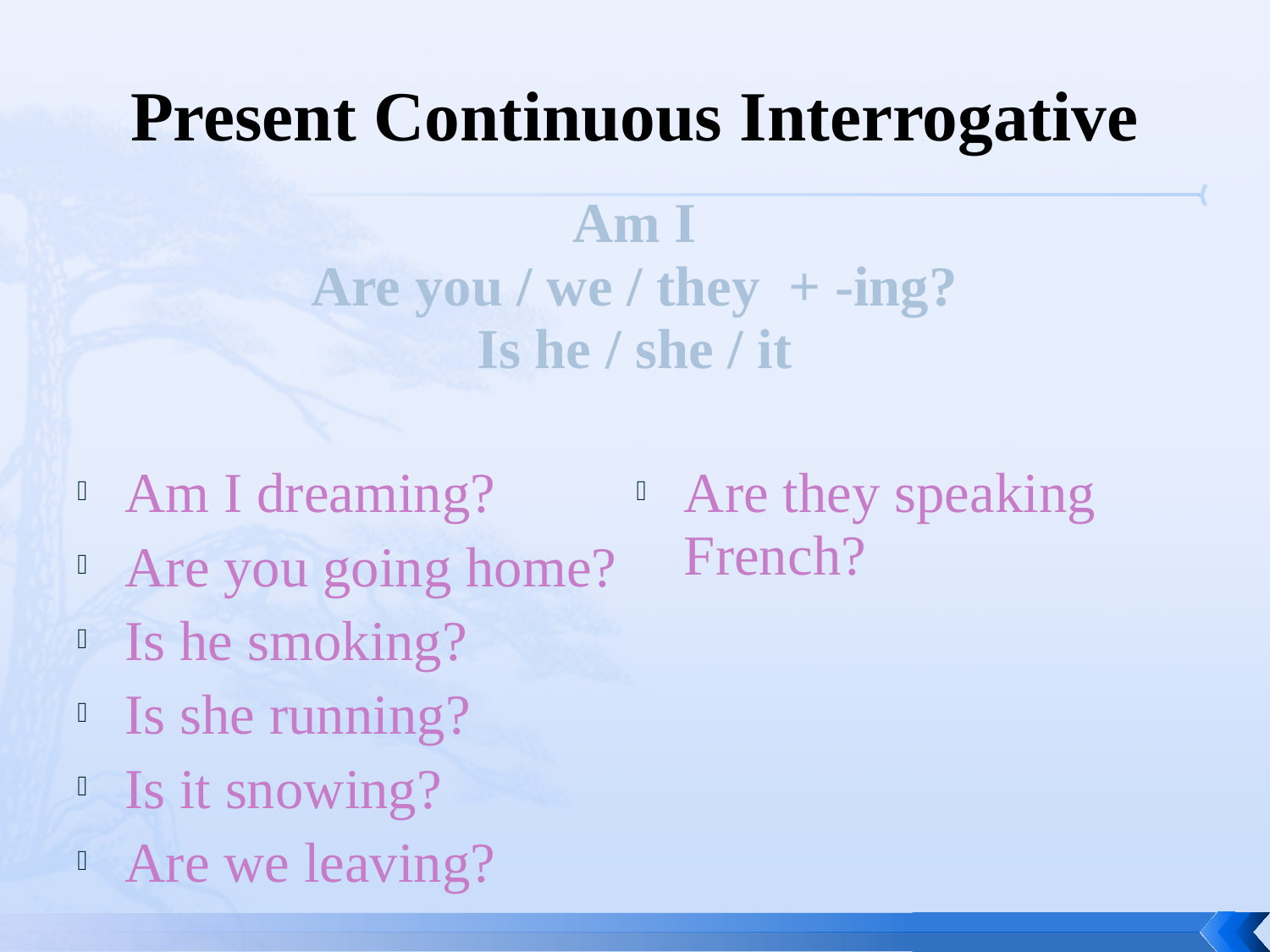

# Present Continuous Interrogative
| Am I Are you / we / they + -ing? Is he / she / it |
| --- |
Am I dreaming?
Are you going home?
Is he smoking?
Is she running?
Is it snowing?
Are we leaving?
Are they speaking French?